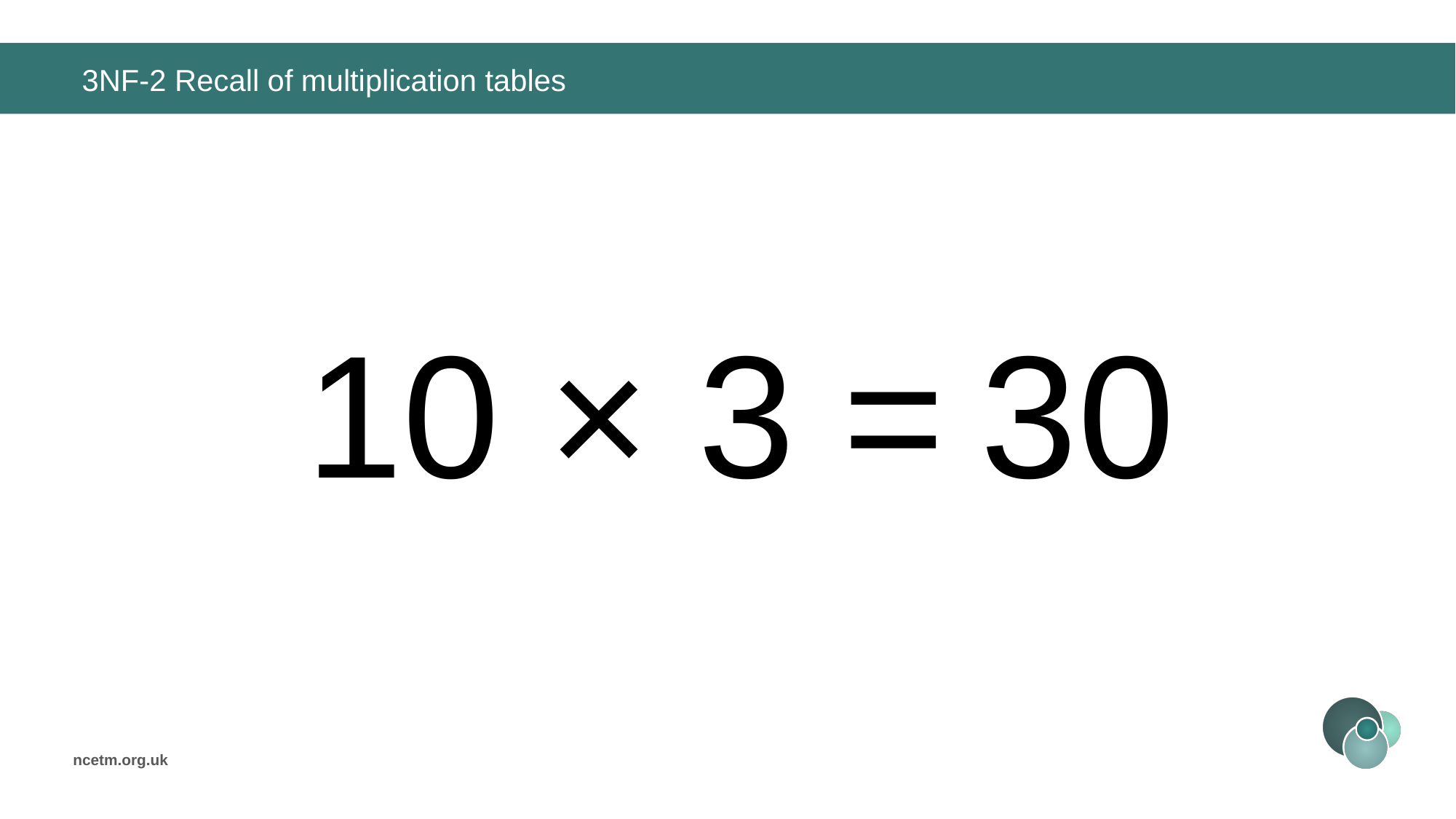

# 3NF-2 Recall of multiplication tables
10 × 3 =
30